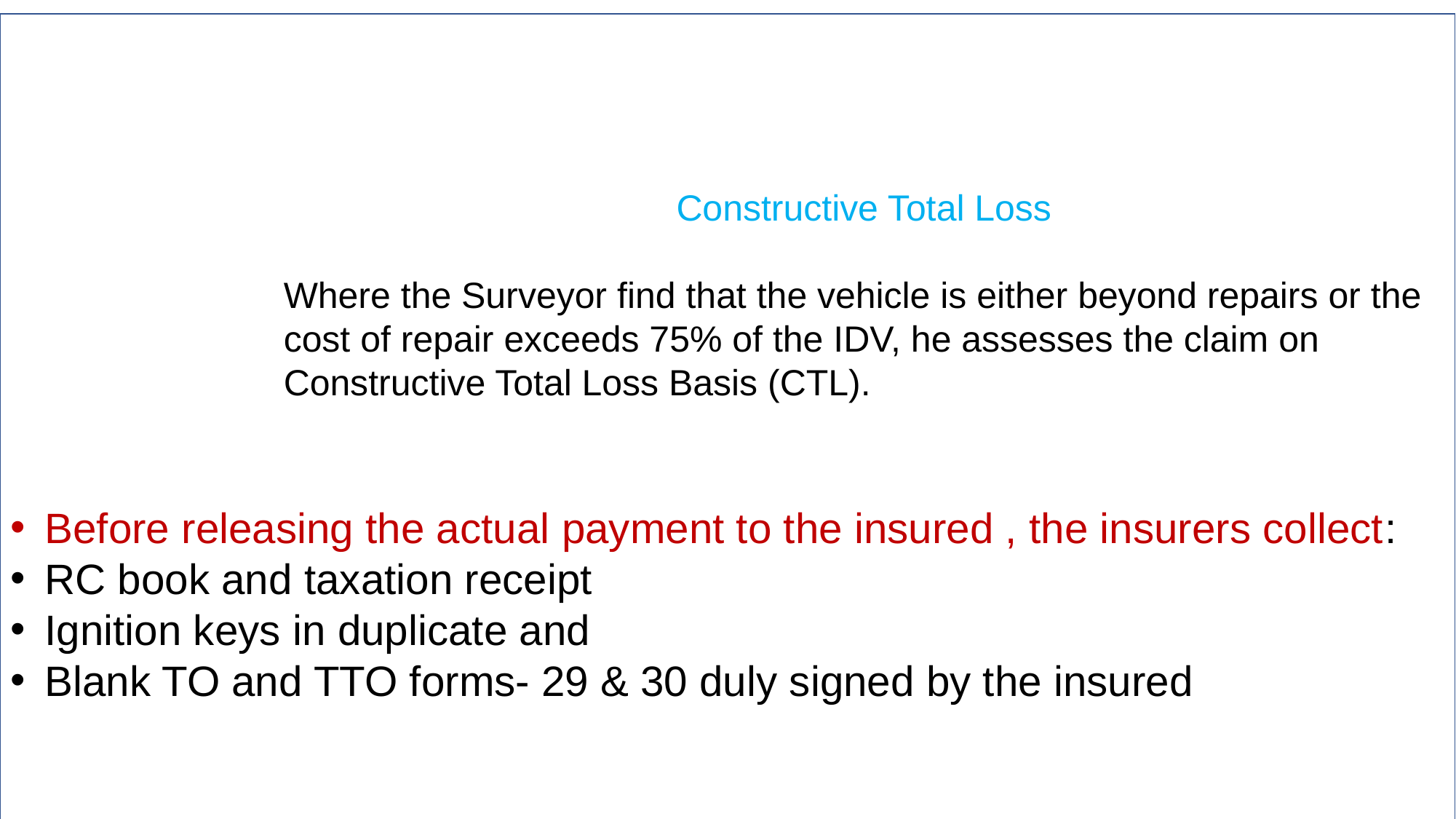

Constructive Total Loss

Where the Surveyor find that the vehicle is either beyond repairs or the cost of repair exceeds 75% of the IDV, he assesses the claim on Constructive Total Loss Basis (CTL).

Before releasing the actual payment to the insured , the insurers collect:
RC book and taxation receipt
Ignition keys in duplicate and
Blank TO and TTO forms- 29 & 30 duly signed by the insured